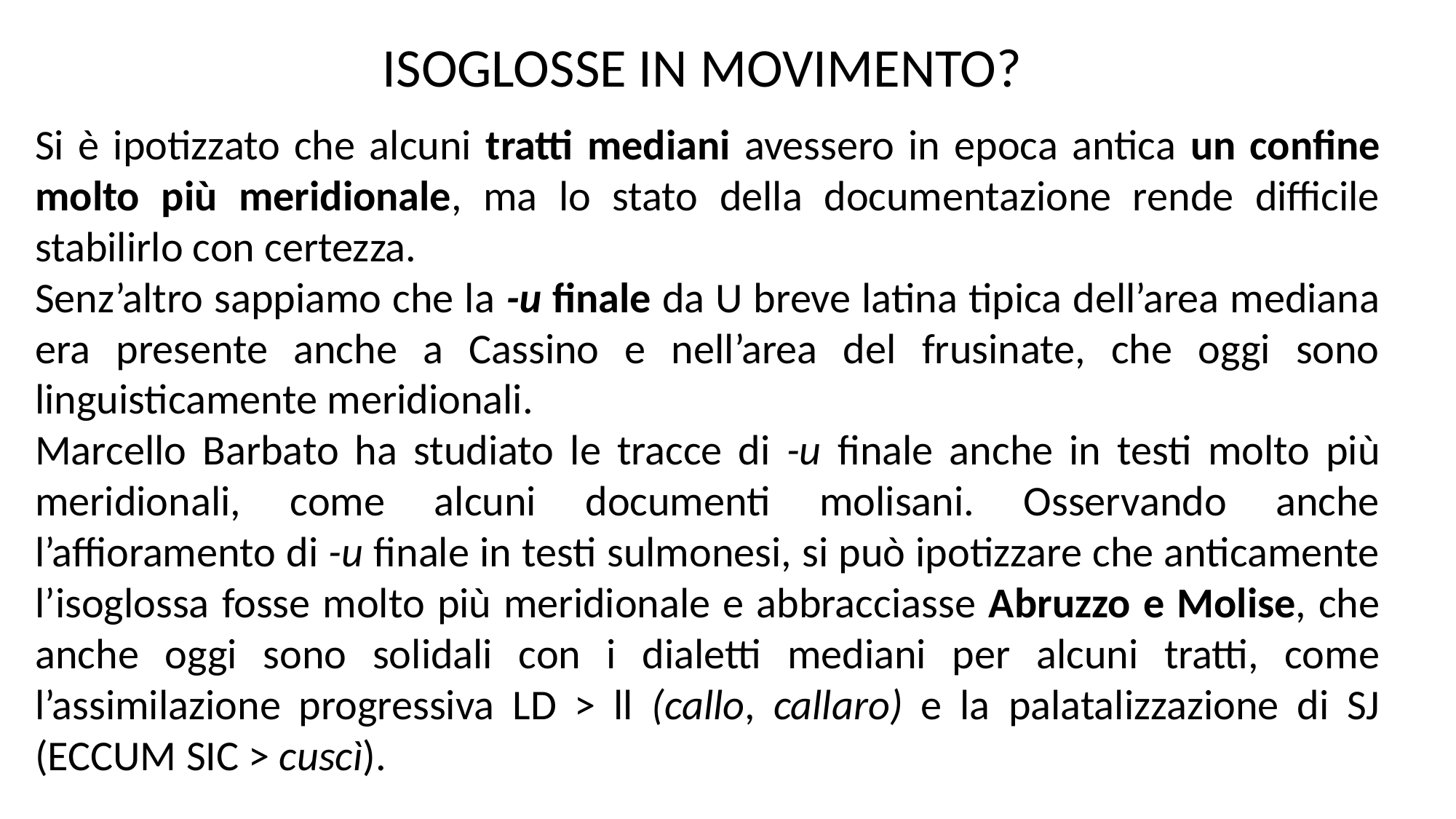

ISOGLOSSE IN MOVIMENTO?
Si è ipotizzato che alcuni tratti mediani avessero in epoca antica un confine molto più meridionale, ma lo stato della documentazione rende difficile stabilirlo con certezza.
Senz’altro sappiamo che la -u finale da U breve latina tipica dell’area mediana era presente anche a Cassino e nell’area del frusinate, che oggi sono linguisticamente meridionali.
Marcello Barbato ha studiato le tracce di -u finale anche in testi molto più meridionali, come alcuni documenti molisani. Osservando anche l’affioramento di -u finale in testi sulmonesi, si può ipotizzare che anticamente l’isoglossa fosse molto più meridionale e abbracciasse Abruzzo e Molise, che anche oggi sono solidali con i dialetti mediani per alcuni tratti, come l’assimilazione progressiva LD > ll (callo, callaro) e la palatalizzazione di SJ (ECCUM SIC > cuscì).